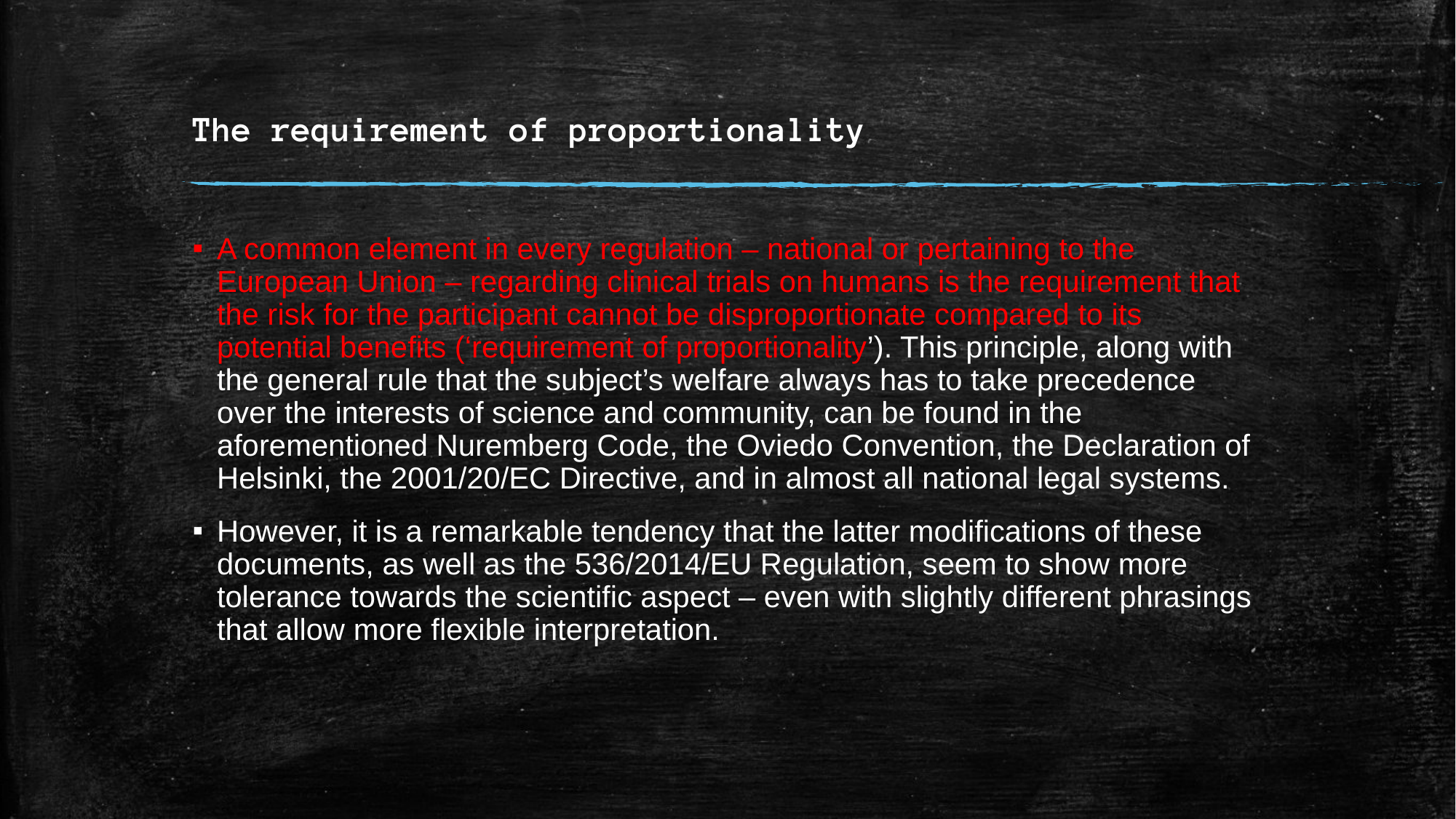

# The requirement of proportionality
A common element in every regulation – national or pertaining to the European Union – regarding clinical trials on humans is the requirement that the risk for the participant cannot be disproportionate compared to its potential benefits (‘requirement of proportionality’). This principle, along with the general rule that the subject’s welfare always has to take precedence over the interests of science and community, can be found in the aforementioned Nuremberg Code, the Oviedo Convention, the Declaration of Helsinki, the 2001/20/EC Directive, and in almost all national legal systems.
However, it is a remarkable tendency that the latter modifications of these documents, as well as the 536/2014/EU Regulation, seem to show more tolerance towards the scientific aspect – even with slightly different phrasings that allow more flexible interpretation.